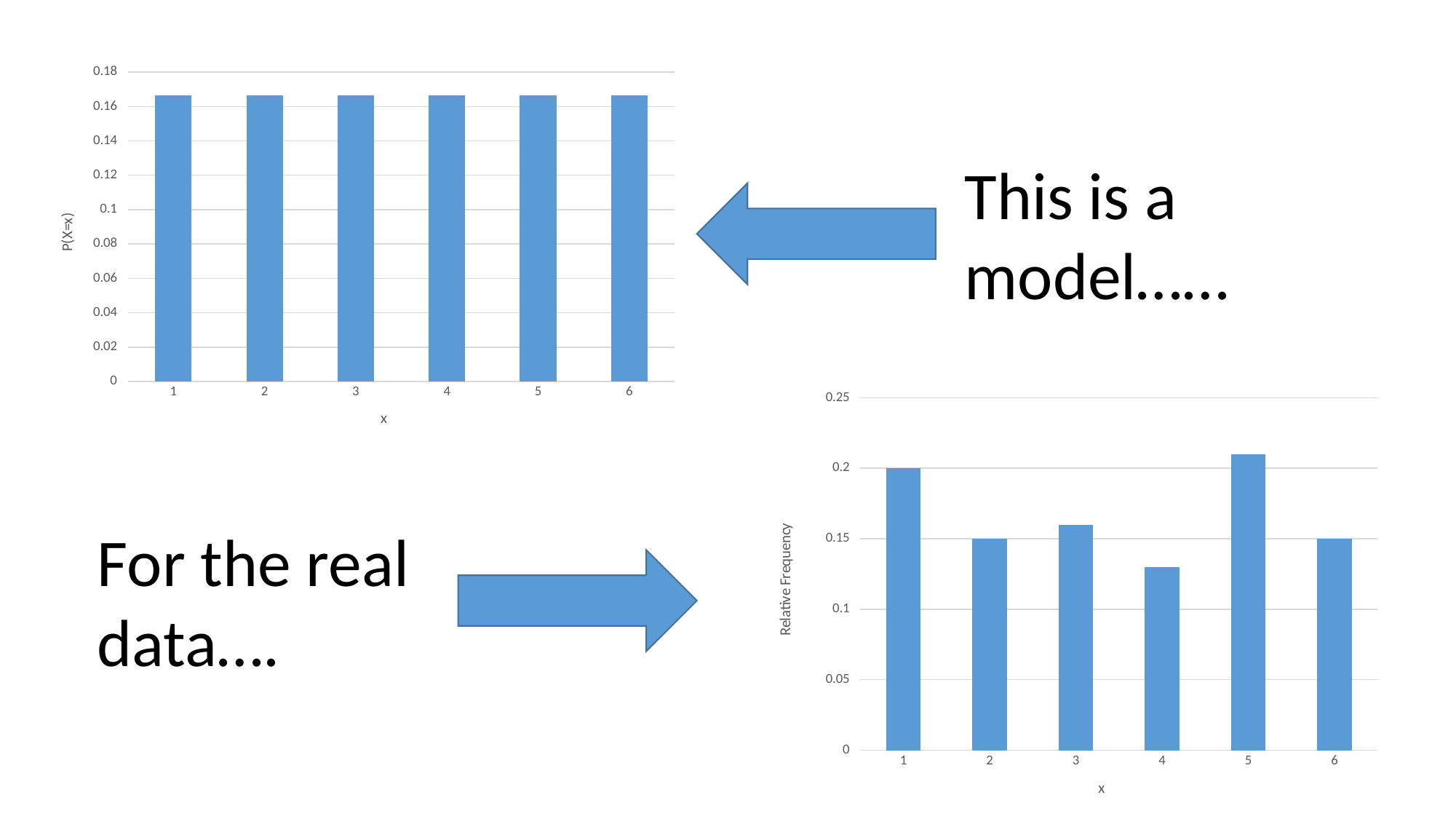

### Chart

| Category | x |
|---|---|
| 1 | 0.16666666666666666 |
| 2 | 0.16666666666666666 |
| 3 | 0.16666666666666666 |
| 4 | 0.16666666666666666 |
| 5 | 0.16666666666666666 |
| 6 | 0.16666666666666666 |
This is a model……

### Chart

| Category | x |
|---|---|
| 1 | 0.2 |
| 2 | 0.15 |
| 3 | 0.16 |
| 4 | 0.13 |
| 5 | 0.21 |
| 6 | 0.15000000000000002 |
For the real data….